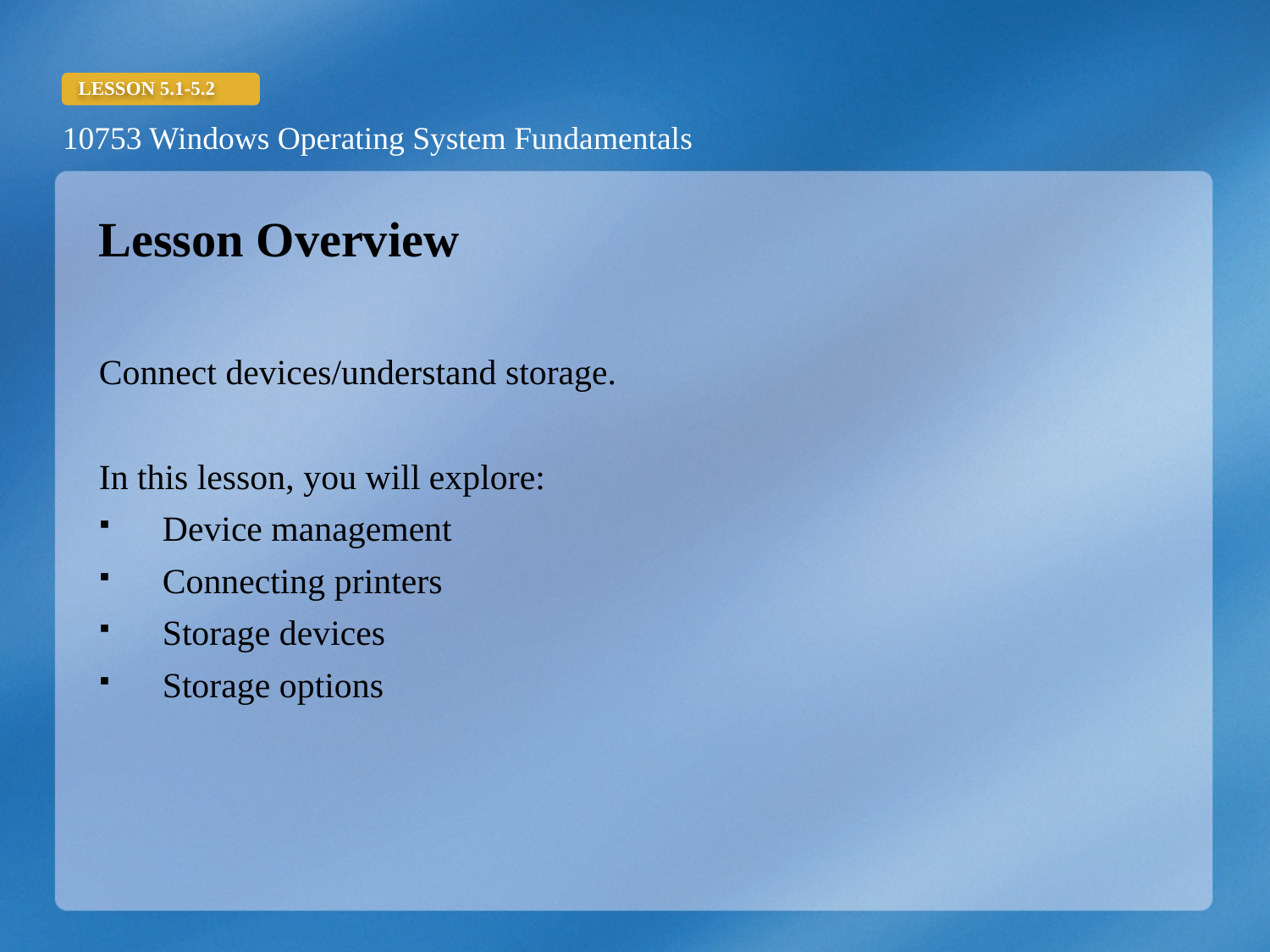

Lesson Overview

Connect devices/understand storage.

In this lesson, you will explore:
Device management
Connecting printers
Storage devices
Storage options